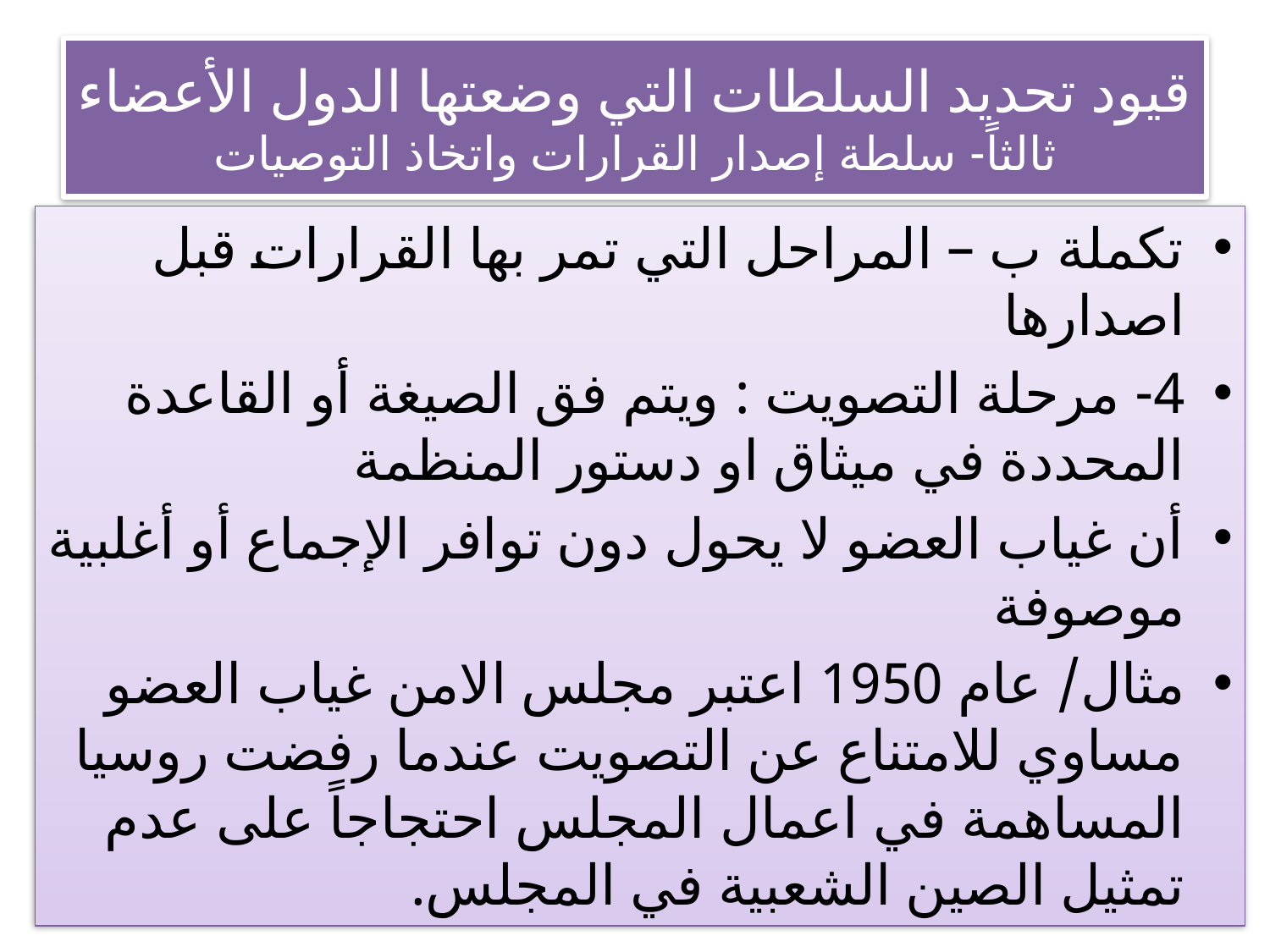

# قيود تحديد السلطات التي وضعتها الدول الأعضاء ثالثاً- سلطة إصدار القرارات واتخاذ التوصيات
تكملة ب – المراحل التي تمر بها القرارات قبل اصدارها
4- مرحلة التصويت : ويتم فق الصيغة أو القاعدة المحددة في ميثاق او دستور المنظمة
أن غياب العضو لا يحول دون توافر الإجماع أو أغلبية موصوفة
مثال/ عام 1950 اعتبر مجلس الامن غياب العضو مساوي للامتناع عن التصويت عندما رفضت روسيا المساهمة في اعمال المجلس احتجاجاً على عدم تمثيل الصين الشعبية في المجلس.